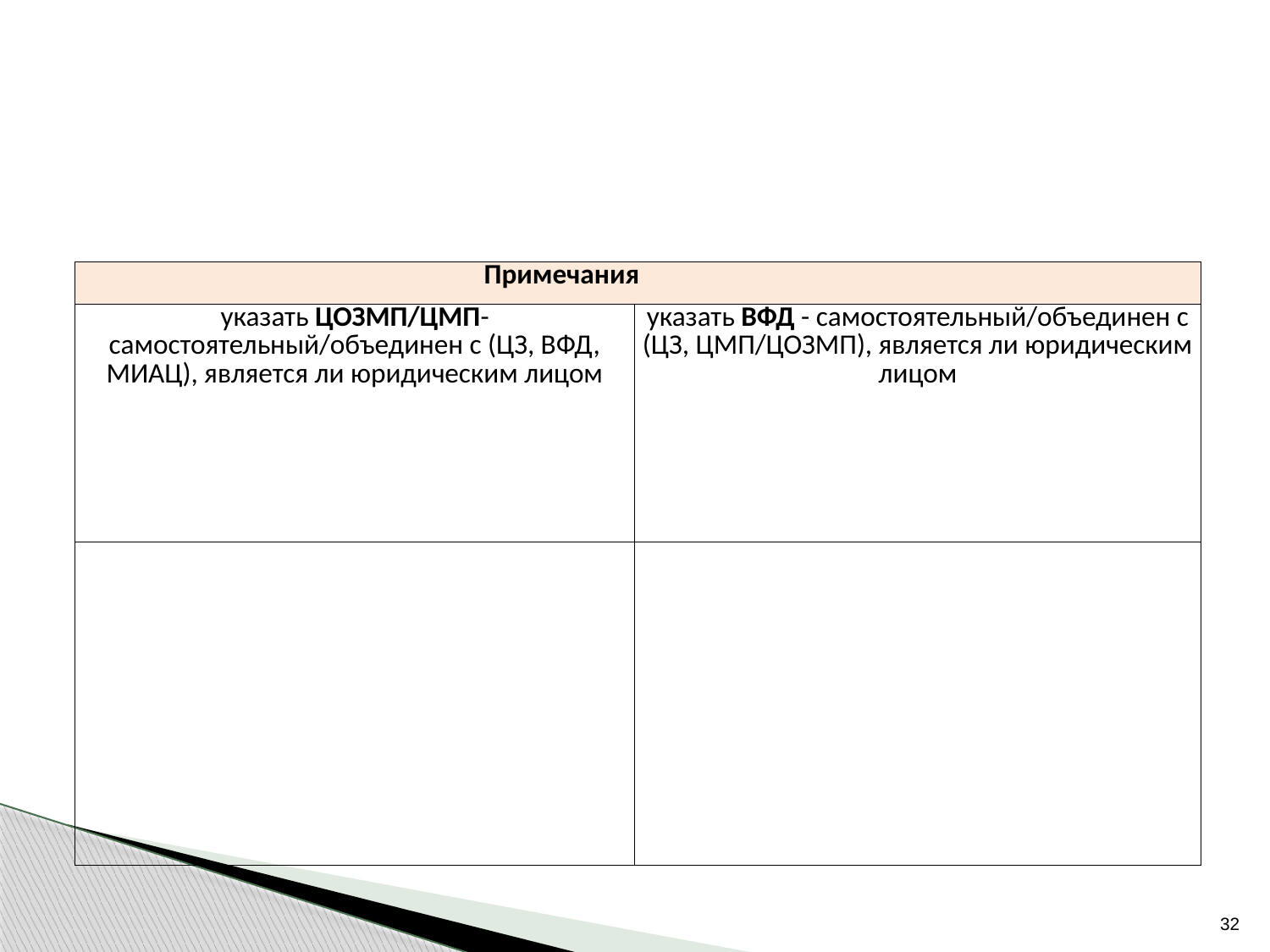

#
|  |  |  |
| --- | --- | --- |
| Примечания |  |  |
| указать ЦОЗМП/ЦМП- самостоятельный/объединен с (ЦЗ, ВФД, МИАЦ), является ли юридическим лицом | указать ВФД - самостоятельный/объединен с (ЦЗ, ЦМП/ЦОЗМП), является ли юридическим лицом | указать ВФД - самостоятельный/объединен с (ЦЗ, ЦМП/ЦОЗМП), является ли юридическим лицом |
|  |  |  |
|  |  |  |
|  |  |  |
|  |  |  |
|  |  |  |
|  |  |  |
|  |  |  |
32